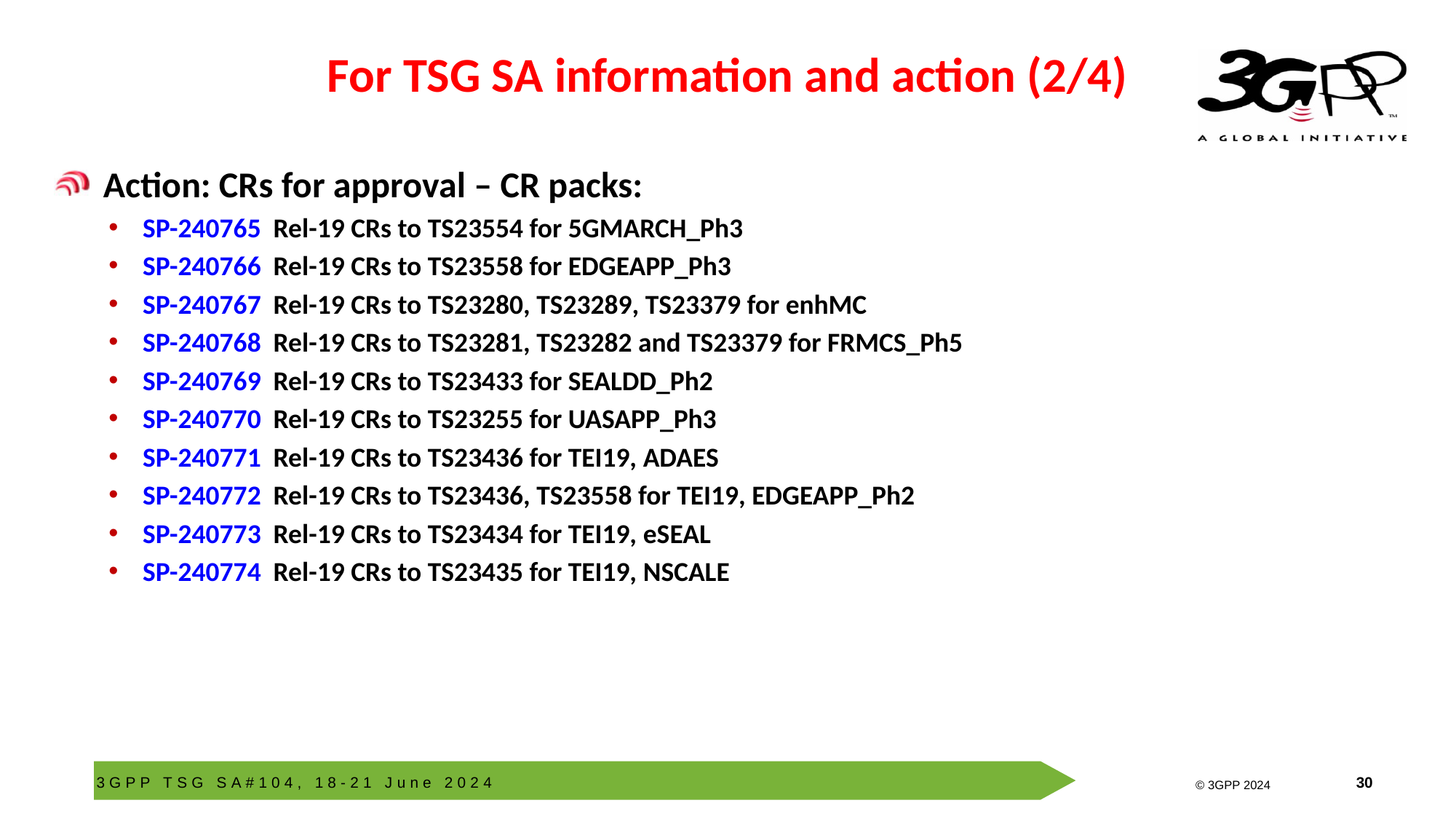

# For TSG SA information and action (2/4)
 Action: CRs for approval – CR packs:
SP-240765  Rel-19 CRs to TS23554 for 5GMARCH_Ph3
SP-240766  Rel-19 CRs to TS23558 for EDGEAPP_Ph3
SP-240767  Rel-19 CRs to TS23280, TS23289, TS23379 for enhMC
SP-240768  Rel-19 CRs to TS23281, TS23282 and TS23379 for FRMCS_Ph5
SP-240769  Rel-19 CRs to TS23433 for SEALDD_Ph2
SP-240770  Rel-19 CRs to TS23255 for UASAPP_Ph3
SP-240771  Rel-19 CRs to TS23436 for TEI19, ADAES
SP-240772  Rel-19 CRs to TS23436, TS23558 for TEI19, EDGEAPP_Ph2
SP-240773  Rel-19 CRs to TS23434 for TEI19, eSEAL
SP-240774  Rel-19 CRs to TS23435 for TEI19, NSCALE